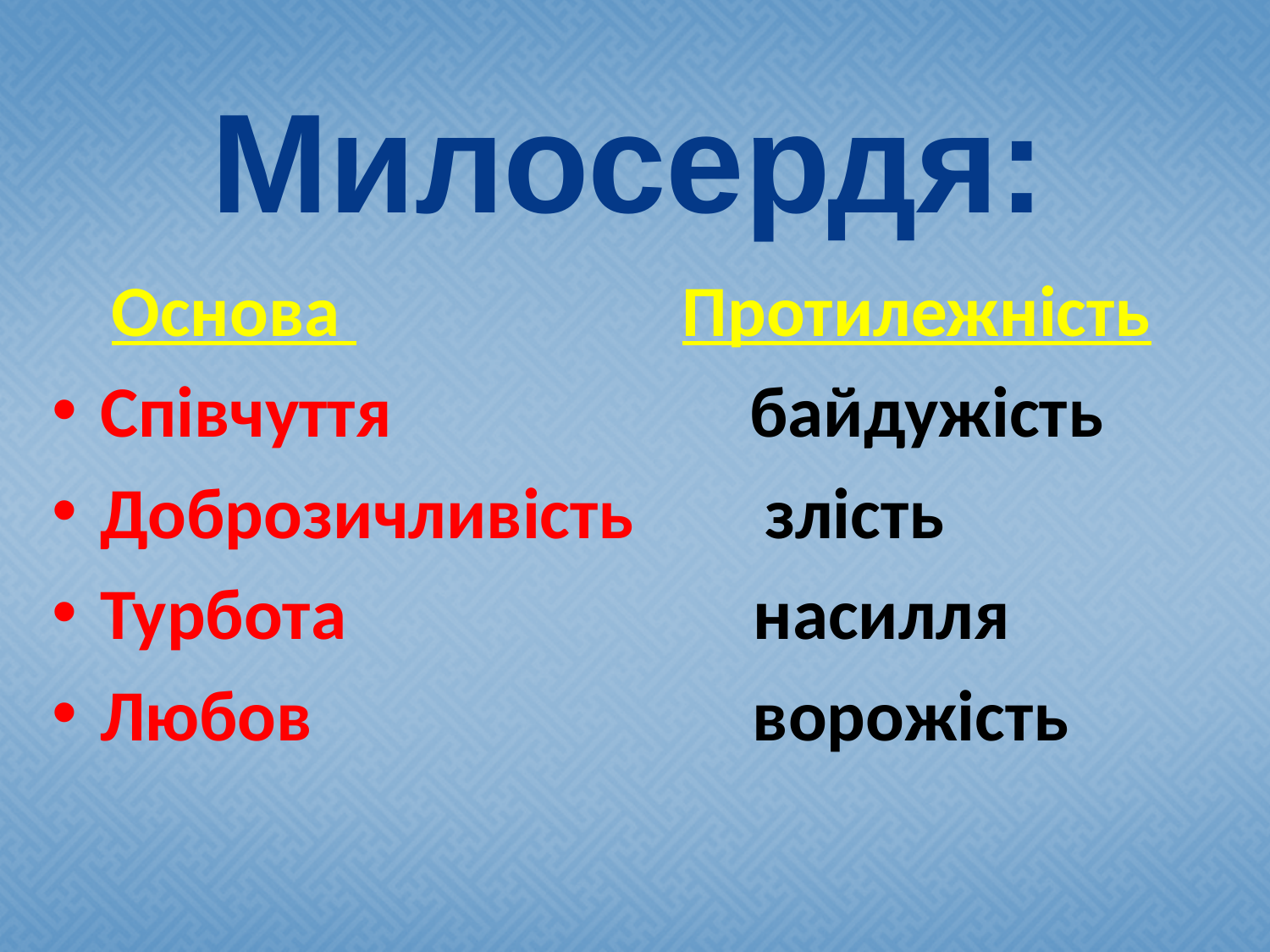

# Милосердя:
     Основа                     Протилежність
Співчуття                      байдужість
Доброзичливість        злість
Турбота                         насилля
Любов                           ворожість